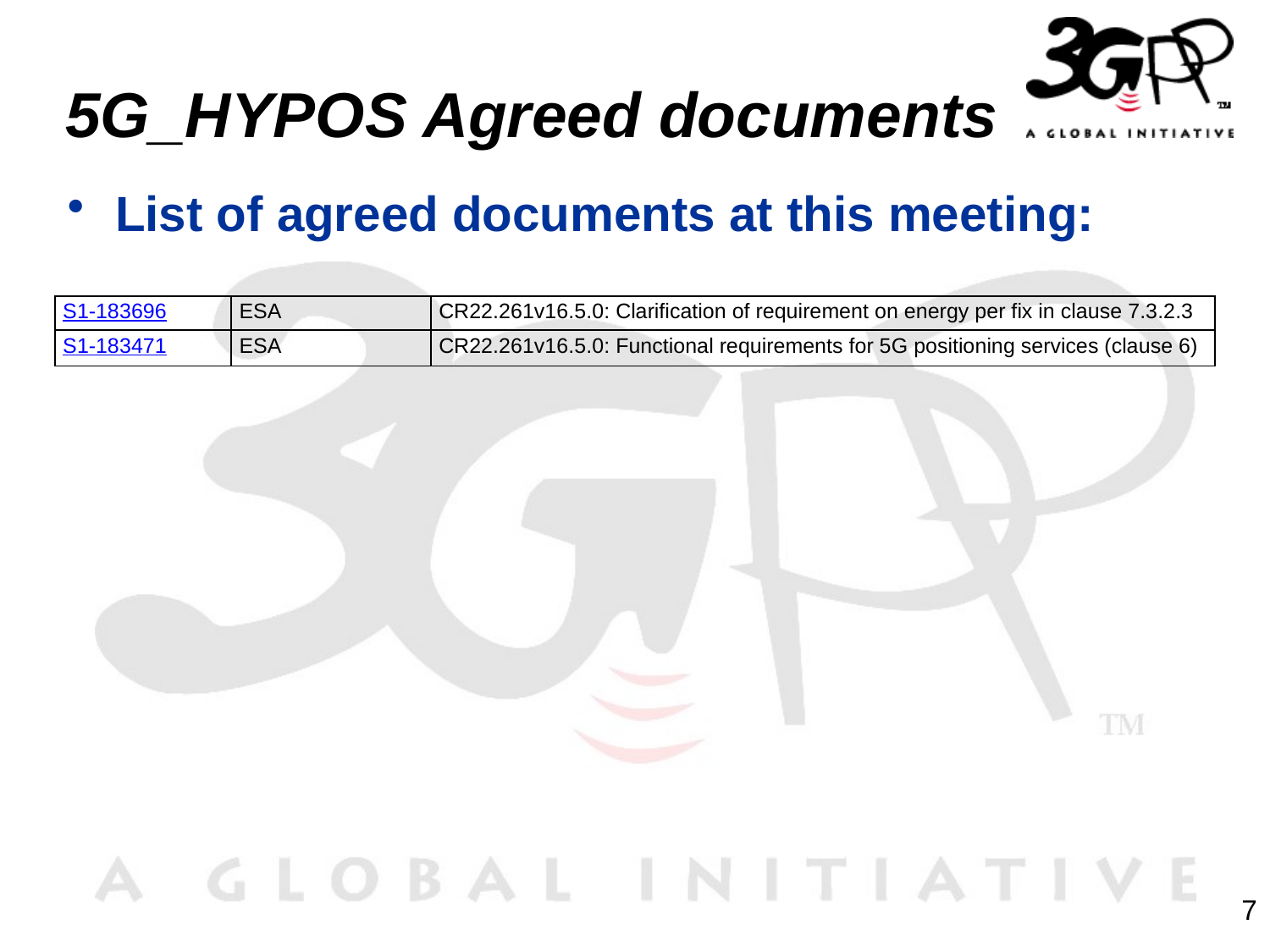

# 5G_HYPOS Agreed documents
List of agreed documents at this meeting:

| S1-183696 | ESA | CR22.261v16.5.0: Clarification of requirement on energy per fix in clause 7.3.2.3 |
| --- | --- | --- |
| S1-183471 | ESA | CR22.261v16.5.0: Functional requirements for 5G positioning services (clause 6) |
7